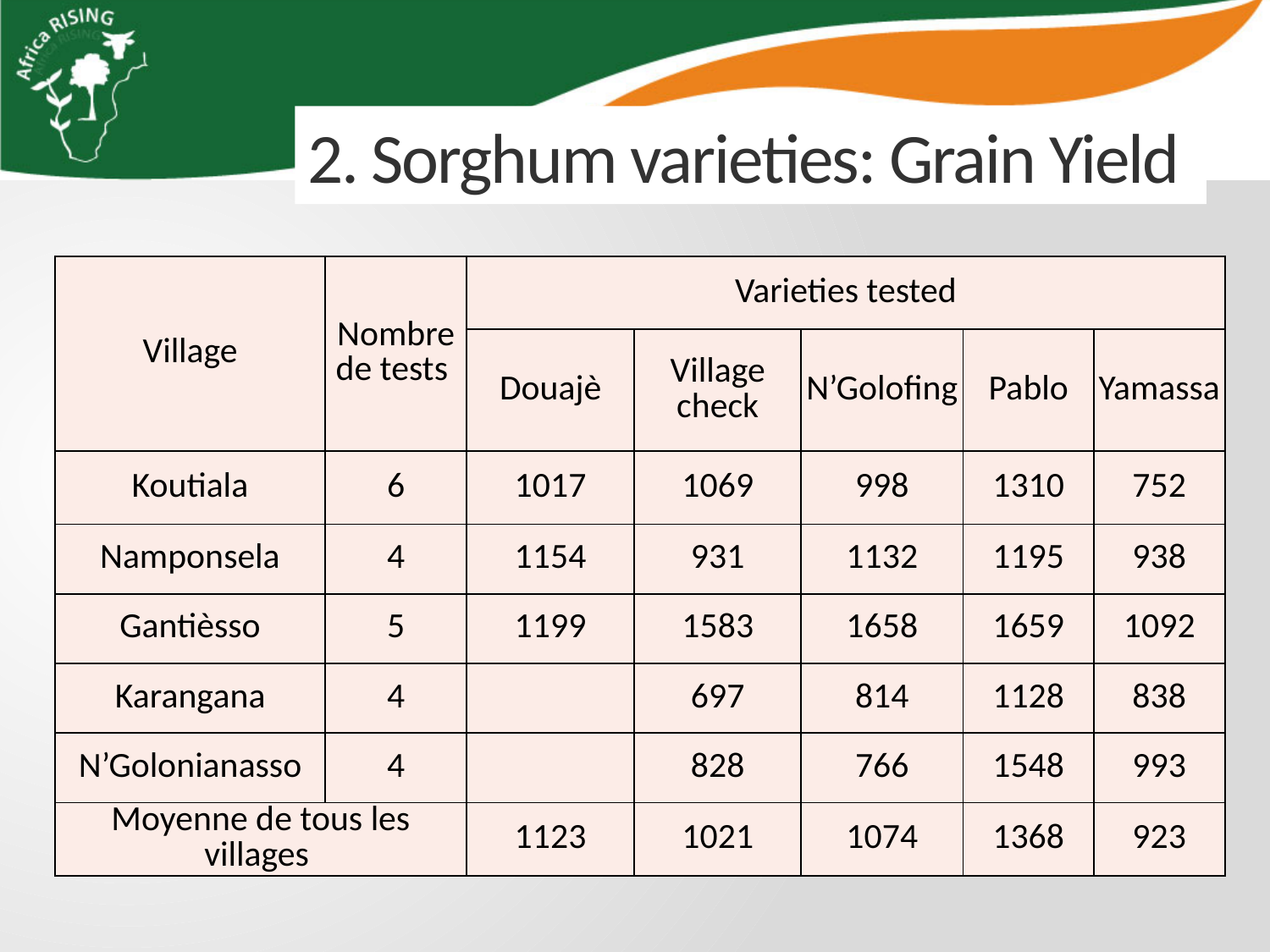

# 2. Sorghum varieties: Grain Yield
| Village | Nombre de tests | Varieties tested |  |  |  |  |
| --- | --- | --- | --- | --- | --- | --- |
|  |  | Douajè | Village check | N’Golofing | Pablo | Yamassa |
| Koutiala | 6 | 1017 | 1069 | 998 | 1310 | 752 |
| Namponsela | 4 | 1154 | 931 | 1132 | 1195 | 938 |
| Gantièsso | 5 | 1199 | 1583 | 1658 | 1659 | 1092 |
| Karangana | 4 |  | 697 | 814 | 1128 | 838 |
| N’Golonianasso | 4 |  | 828 | 766 | 1548 | 993 |
| Moyenne de tous les villages |  | 1123 | 1021 | 1074 | 1368 | 923 |